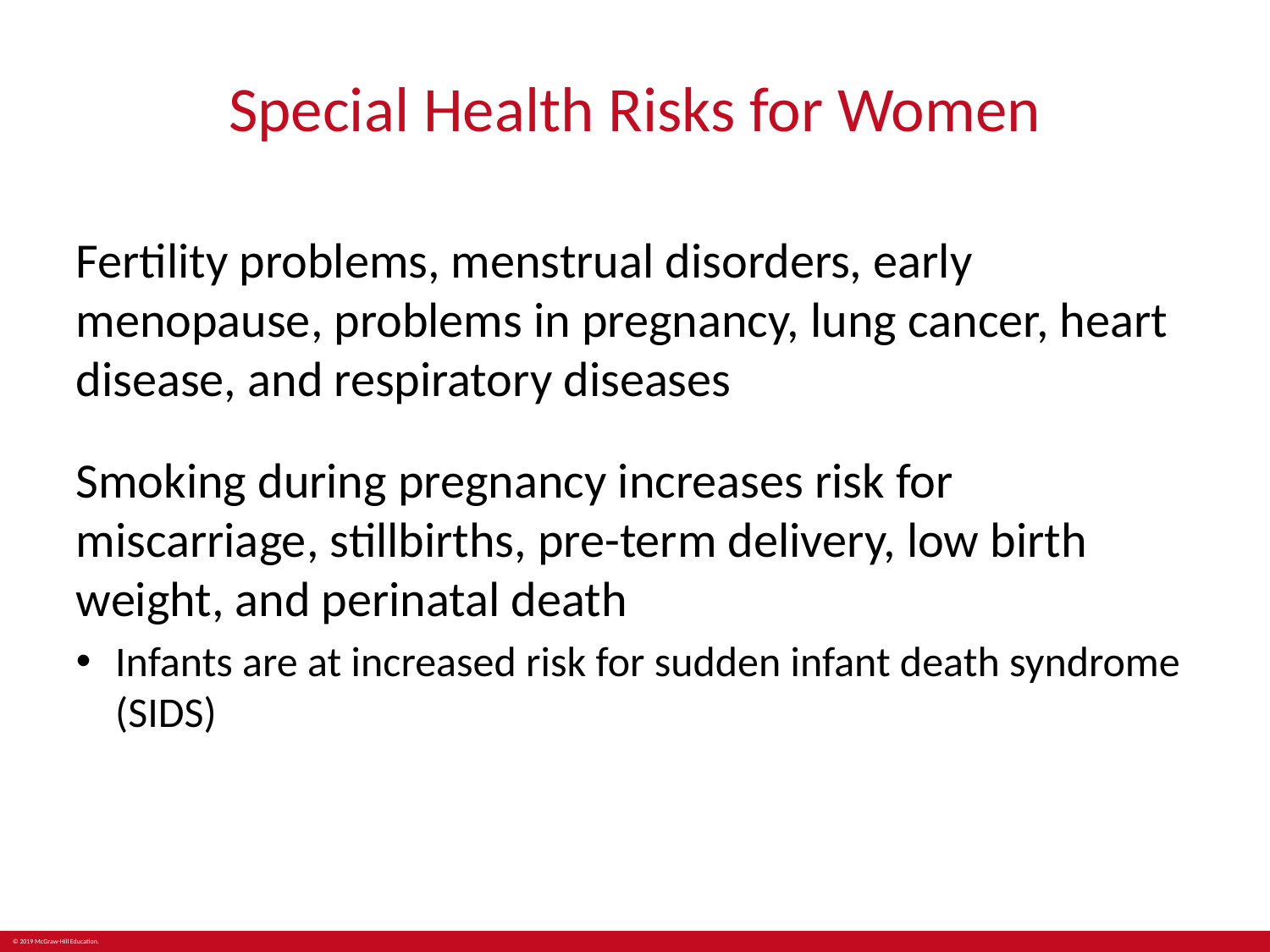

# Special Health Risks for Women
Fertility problems, menstrual disorders, early menopause, problems in pregnancy, lung cancer, heart disease, and respiratory diseases
Smoking during pregnancy increases risk for miscarriage, stillbirths, pre-term delivery, low birth weight, and perinatal death
Infants are at increased risk for sudden infant death syndrome (SIDS)